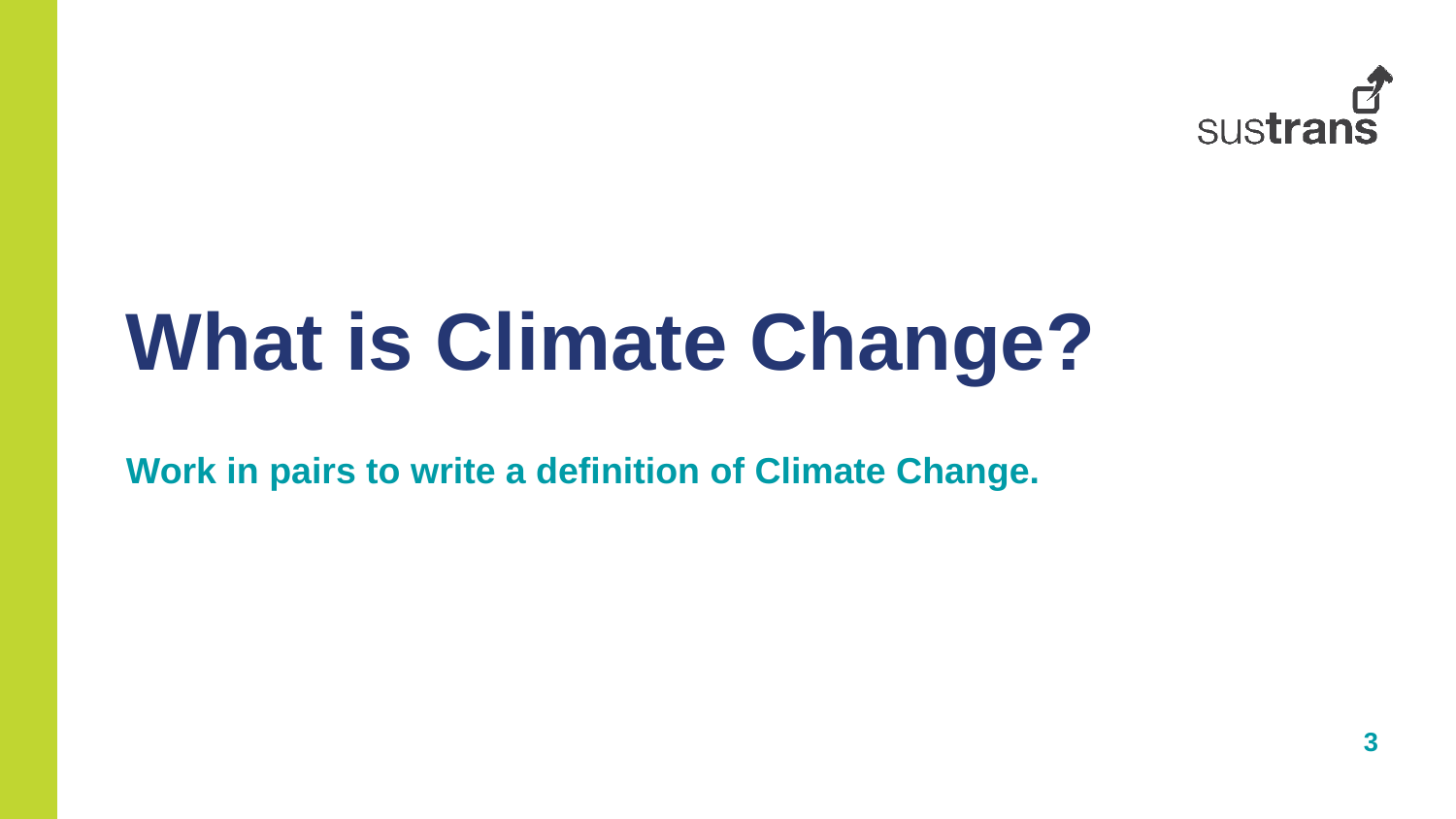

What is Climate Change?
Work in pairs to write a definition of Climate Change.